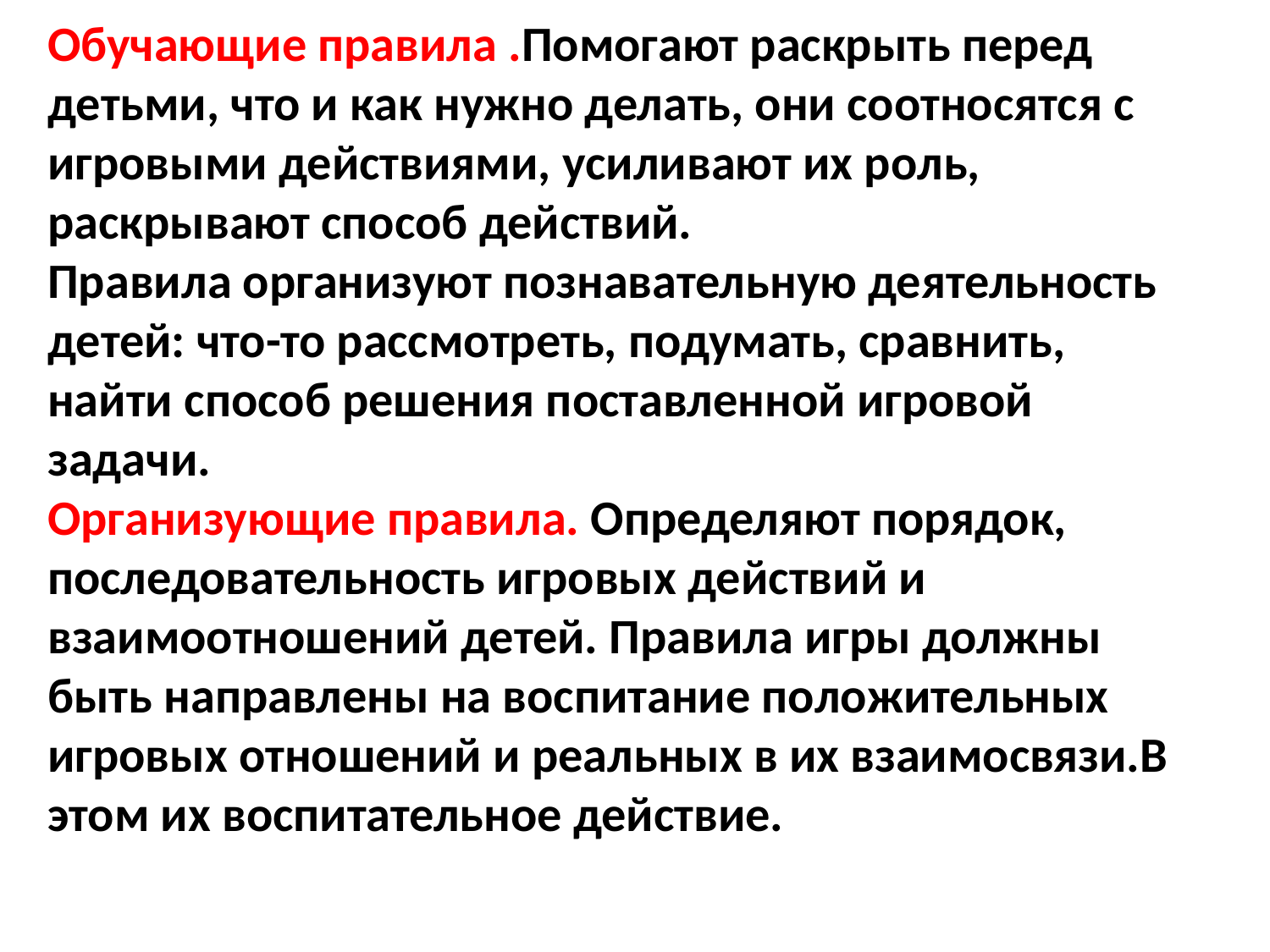

# Обучающие правила .Помогают раскрыть перед детьми, что и как нужно делать, они соотносятся с игровыми действиями, усиливают их роль, раскрывают способ действий. Правила организуют познавательную деятельность детей: что-то рассмотреть, подумать, сравнить, найти способ решения поставленной игровой задачи. Организующие правила. Определяют порядок, последовательность игровых действий и взаимоотношений детей. Правила игры должны быть направлены на воспитание положительных игровых отношений и реальных в их взаимосвязи.В этом их воспитательное действие.